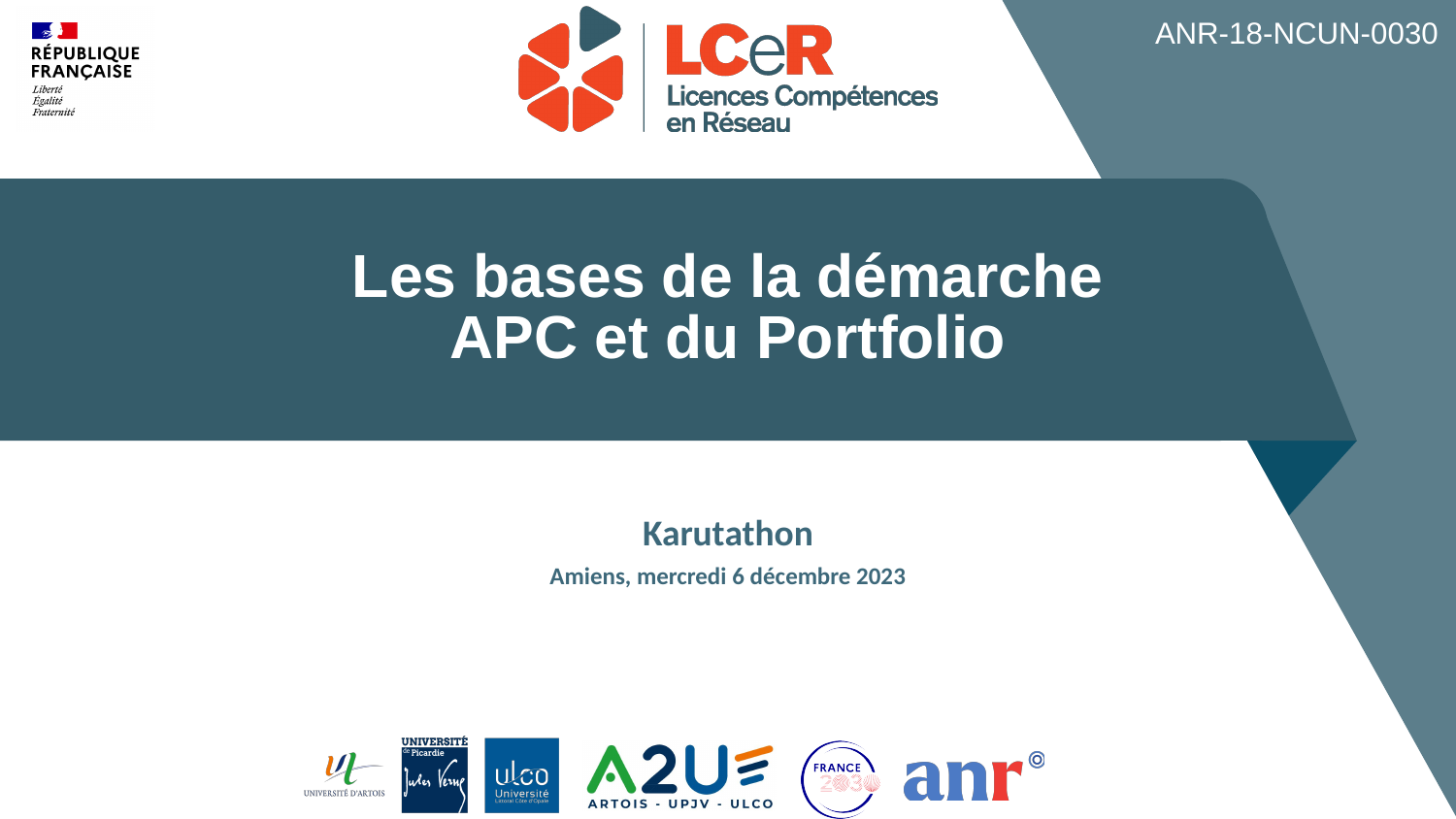

# Les bases de la démarche APC et du Portfolio
Karutathon
Amiens, mercredi 6 décembre 2023